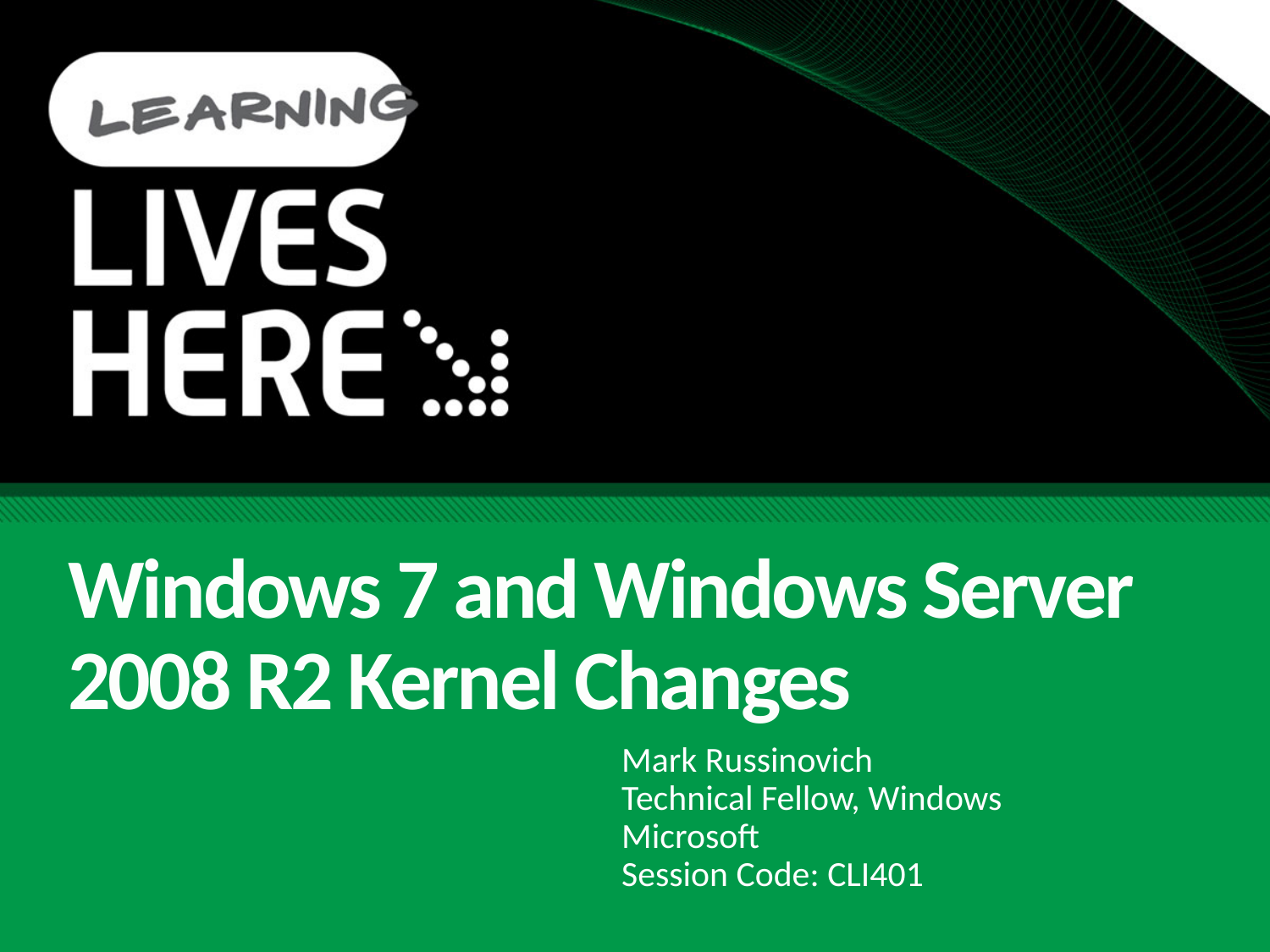

# Windows 7 and Windows Server 2008 R2 Kernel Changes
Mark Russinovich
Technical Fellow, Windows
Microsoft
Session Code: CLI401